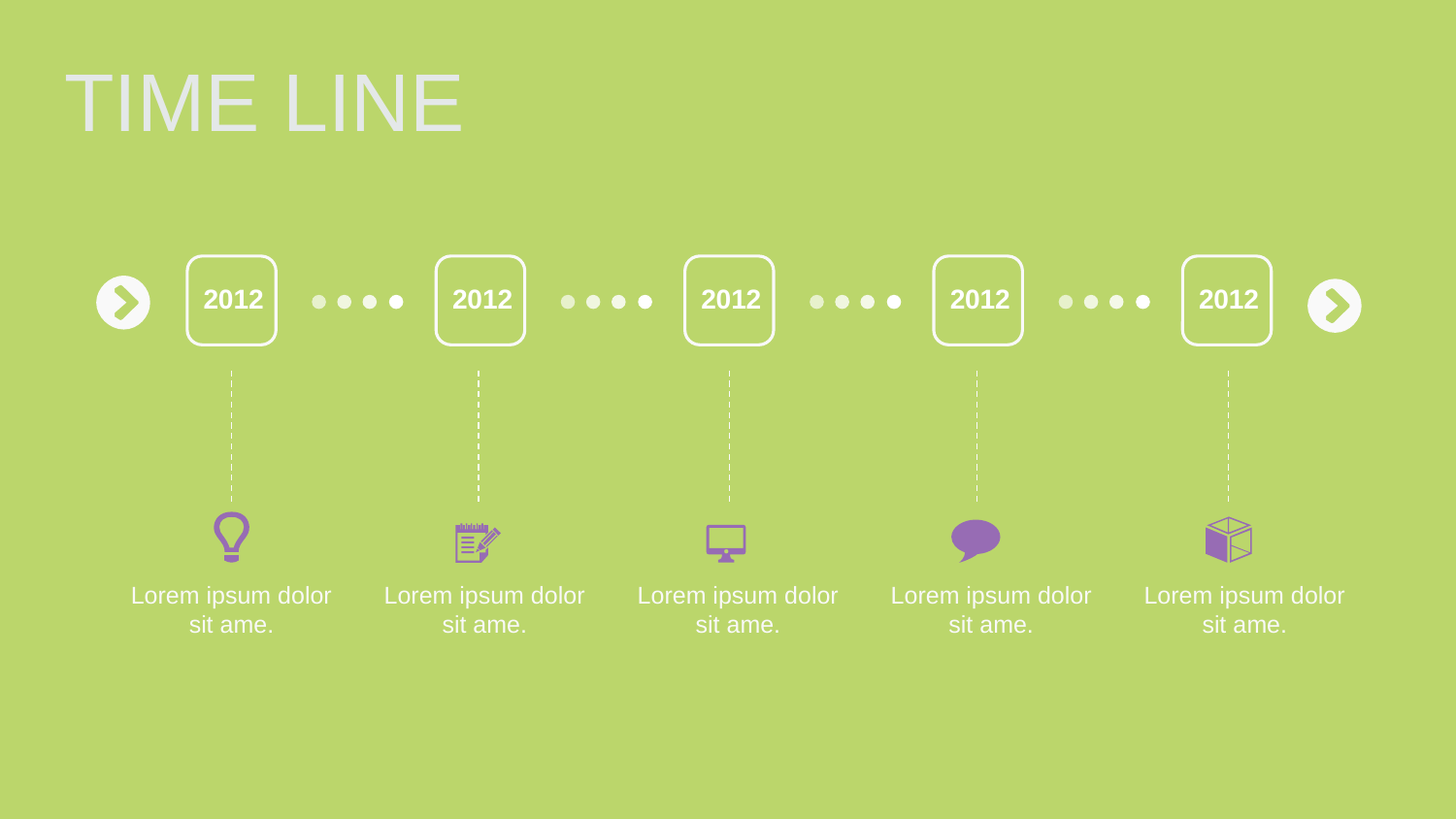

TIME LINE

2012

2012

2012

2012

2012

Lorem ipsum dolor sit ame.
Lorem ipsum dolor sit ame.
Lorem ipsum dolor sit ame.
Lorem ipsum dolor sit ame.
Lorem ipsum dolor sit ame.